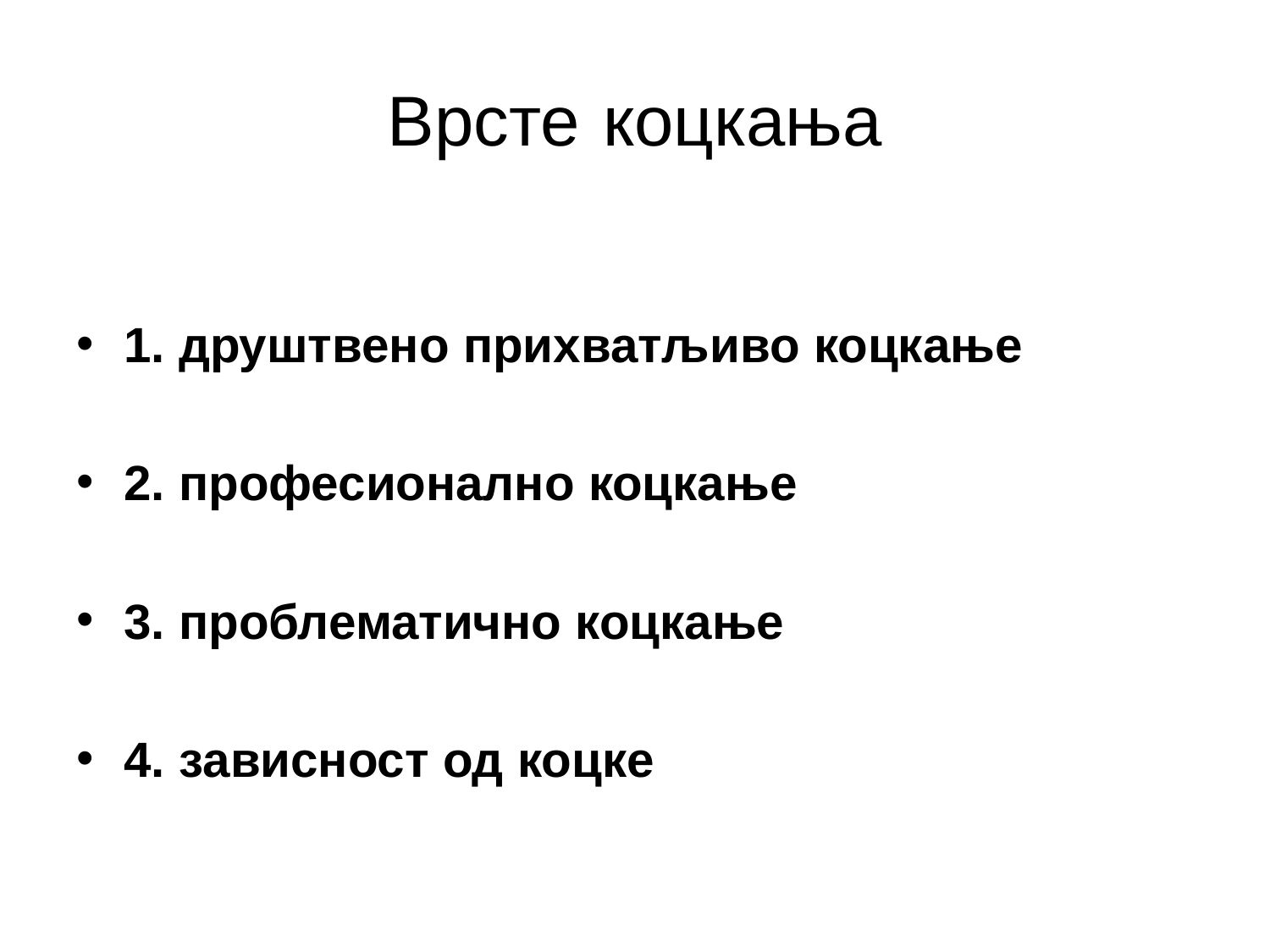

# Врсте коцкања
1. друштвено прихватљиво коцкање

2. професионално коцкање

3. проблематично коцкање

4. зависност од коцке